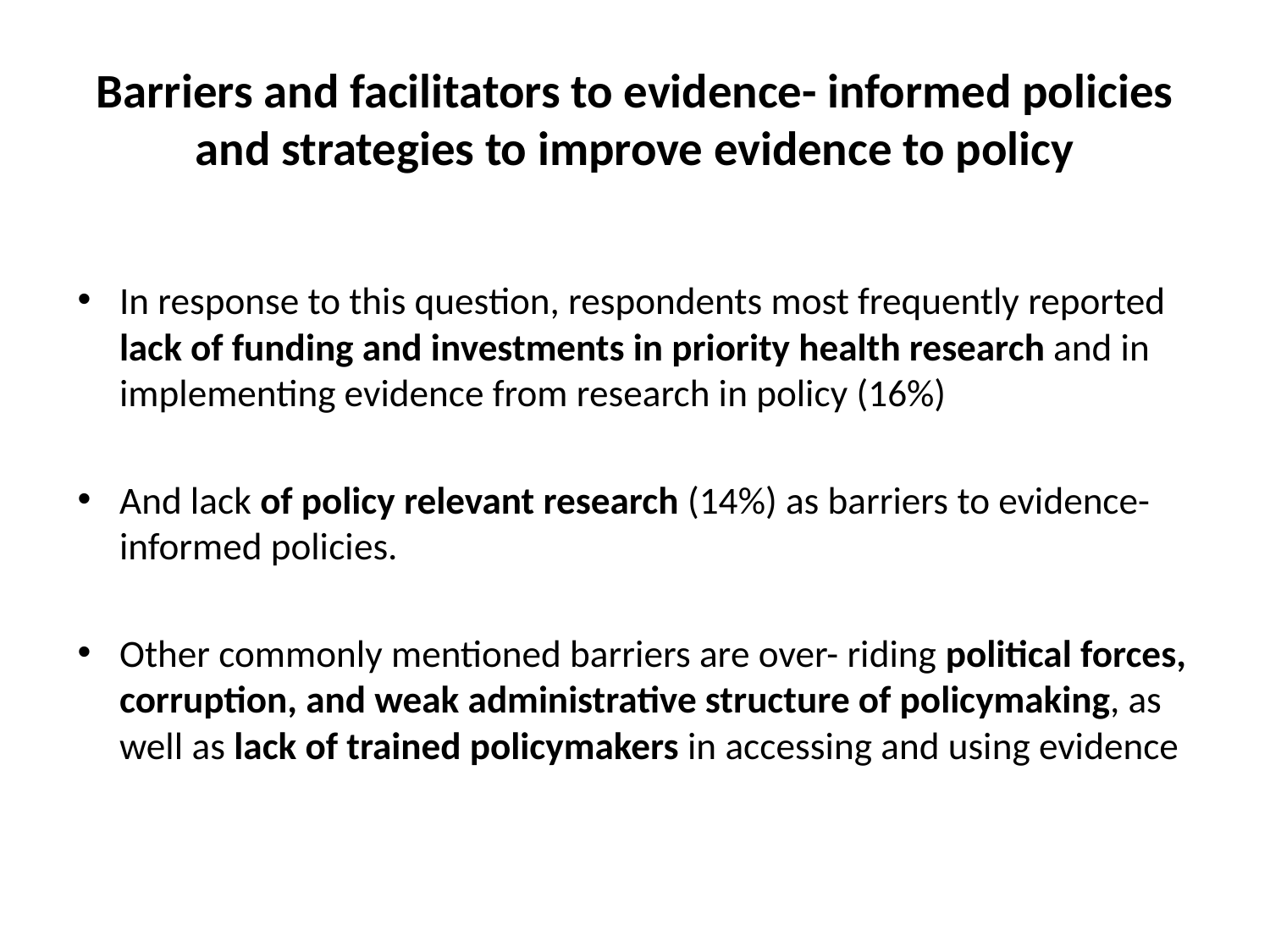

# Barriers and facilitators to evidence- informed policies and strategies to improve evidence to policy

In response to this question, respondents most frequently reported lack of funding and investments in priority health research and in implementing evidence from research in policy (16%)

And lack of policy relevant research (14%) as barriers to evidence- informed policies.

Other commonly mentioned barriers are over- riding political forces, corruption, and weak administrative structure of policymaking, as well as lack of trained policymakers in accessing and using evidence